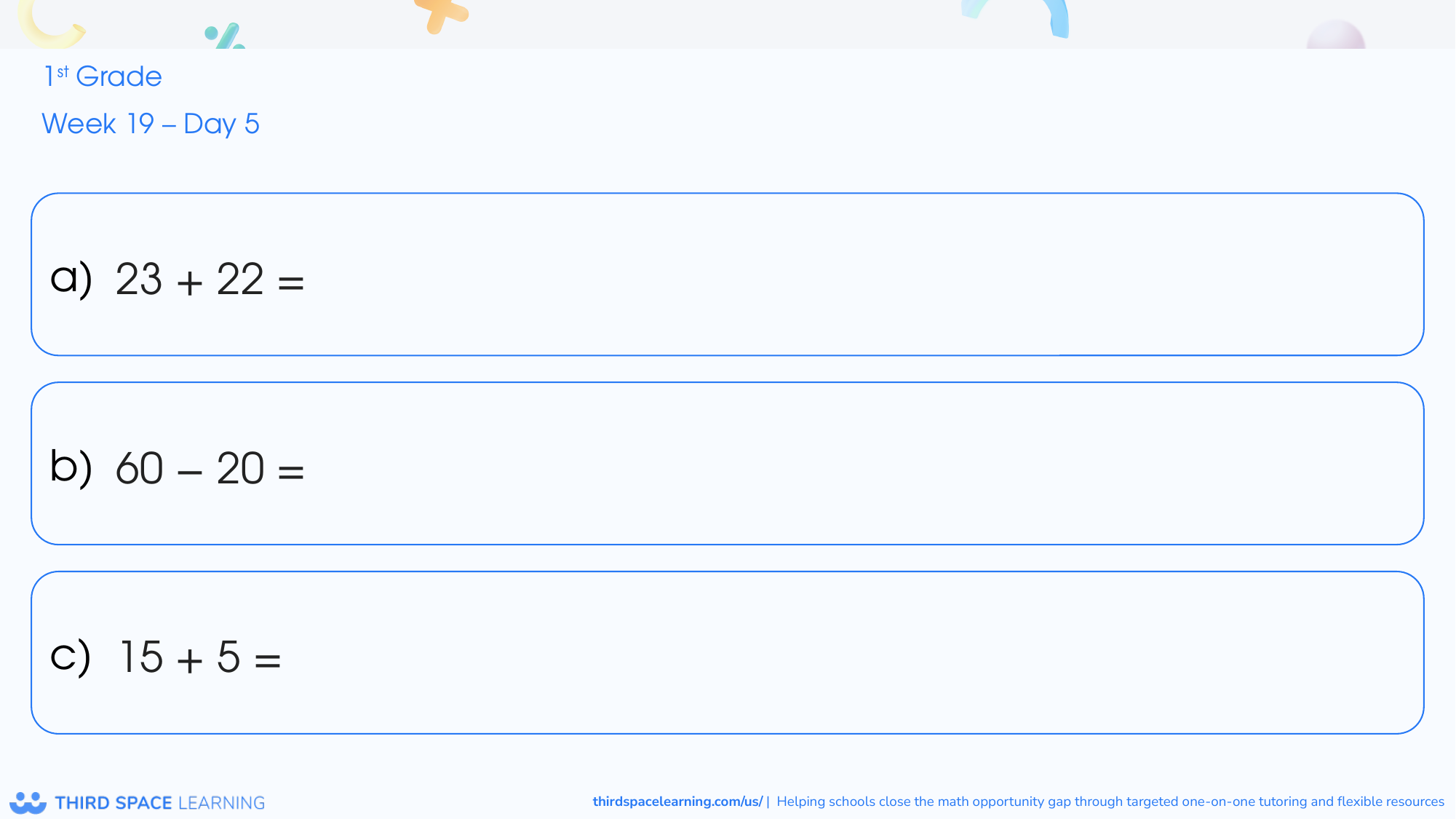

1st Grade
Week 19 – Day 5
23 + 22 =
60 − 20 =
15 + 5 =